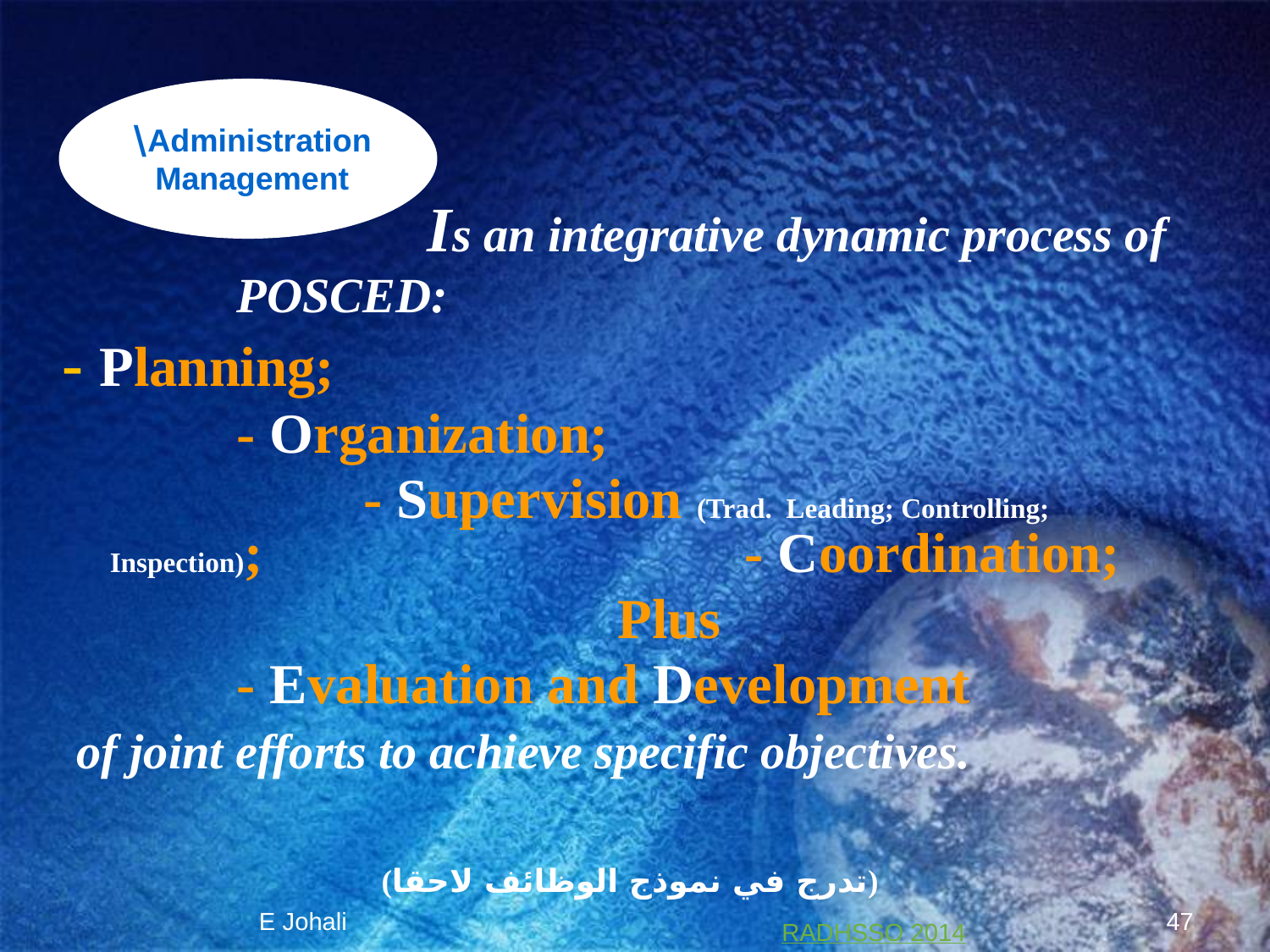

Is an integrative dynamic process of   	POSCED:
- Planning;
		- Organization;
			- Supervision (Trad.  Leading; Controlling; Inspection);  				- Coordination;
					Plus
		- Evaluation and Development
 of joint efforts to achieve specific objectives.

(تدرج في نموذج الوظائف لاحقا)
Administration\
Management
E Johali
47
RADHSSO 2014